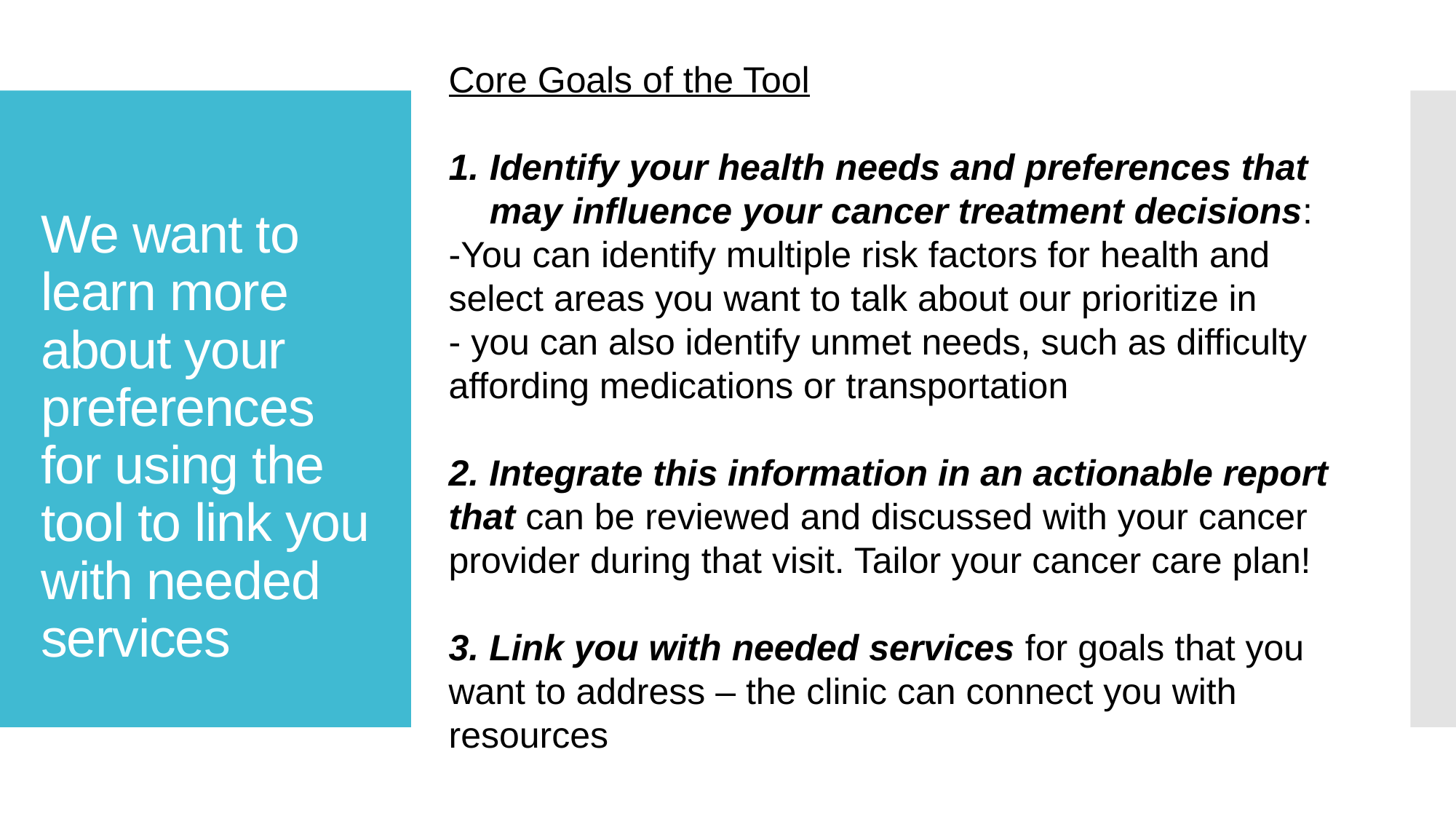

Core Goals of the Tool

Identify your health needs and preferences that may influence your cancer treatment decisions:
-You can identify multiple risk factors for health and select areas you want to talk about our prioritize in
- you can also identify unmet needs, such as difficulty affording medications or transportation

2. Integrate this information in an actionable report that can be reviewed and discussed with your cancer provider during that visit. Tailor your cancer care plan!

3. Link you with needed services for goals that you want to address – the clinic can connect you with resources
# We want to learn more about your preferences for using the tool to link you with needed services